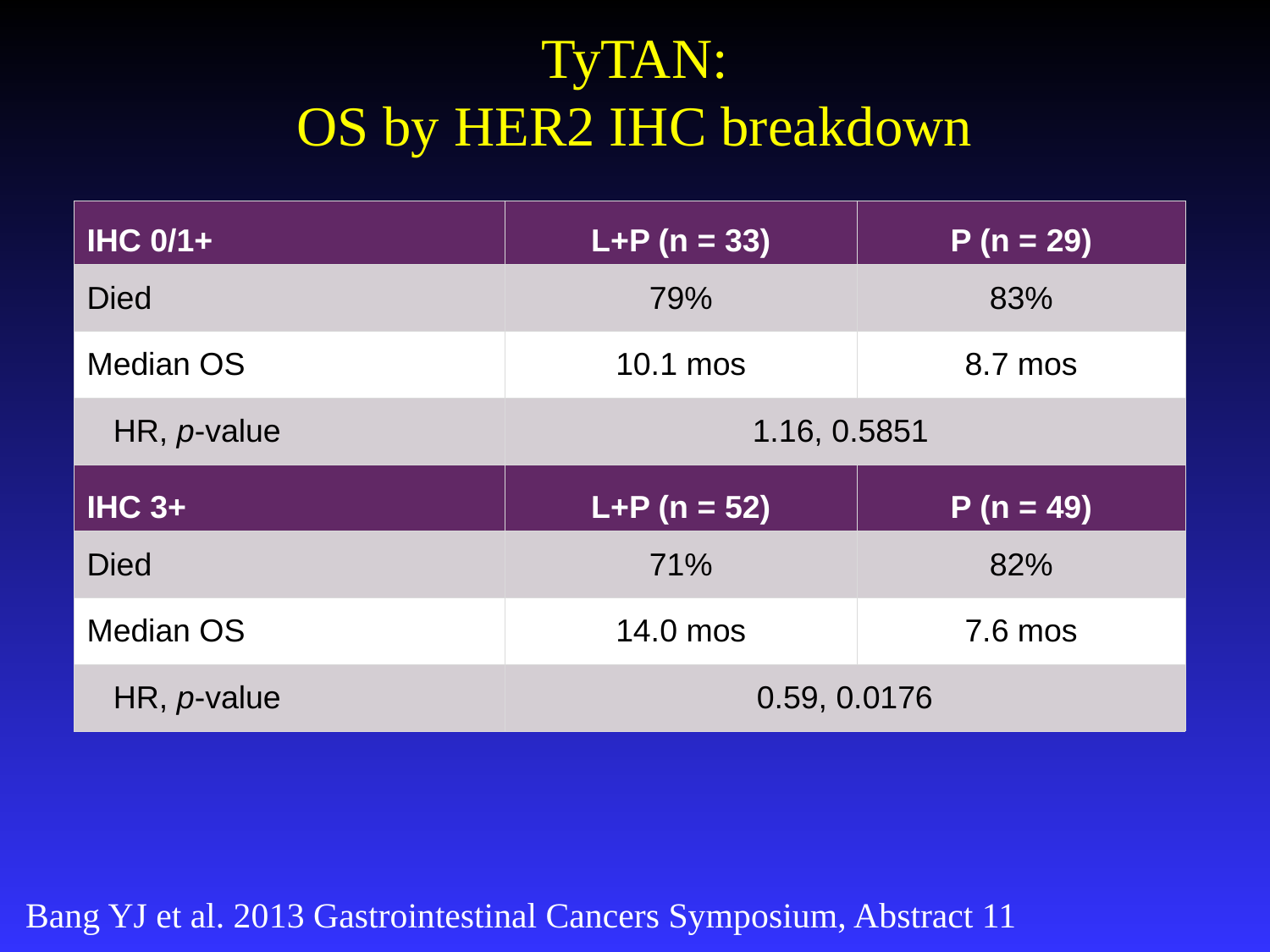

TyTAN:
OS by HER2 IHC breakdown
| IHC 0/1+ | L+P (n = 33) | P (n = 29) |
| --- | --- | --- |
| Died | 79% | 83% |
| Median OS | 10.1 mos | 8.7 mos |
| HR, p-value | 1.16, 0.5851 |  |
| IHC 3+ | L+P (n = 52) | P (n = 49) |
| Died | 71% | 82% |
| Median OS | 14.0 mos | 7.6 mos |
| HR, p-value | 0.59, 0.0176 |  |
Bang YJ et al. 2013 Gastrointestinal Cancers Symposium, Abstract 11